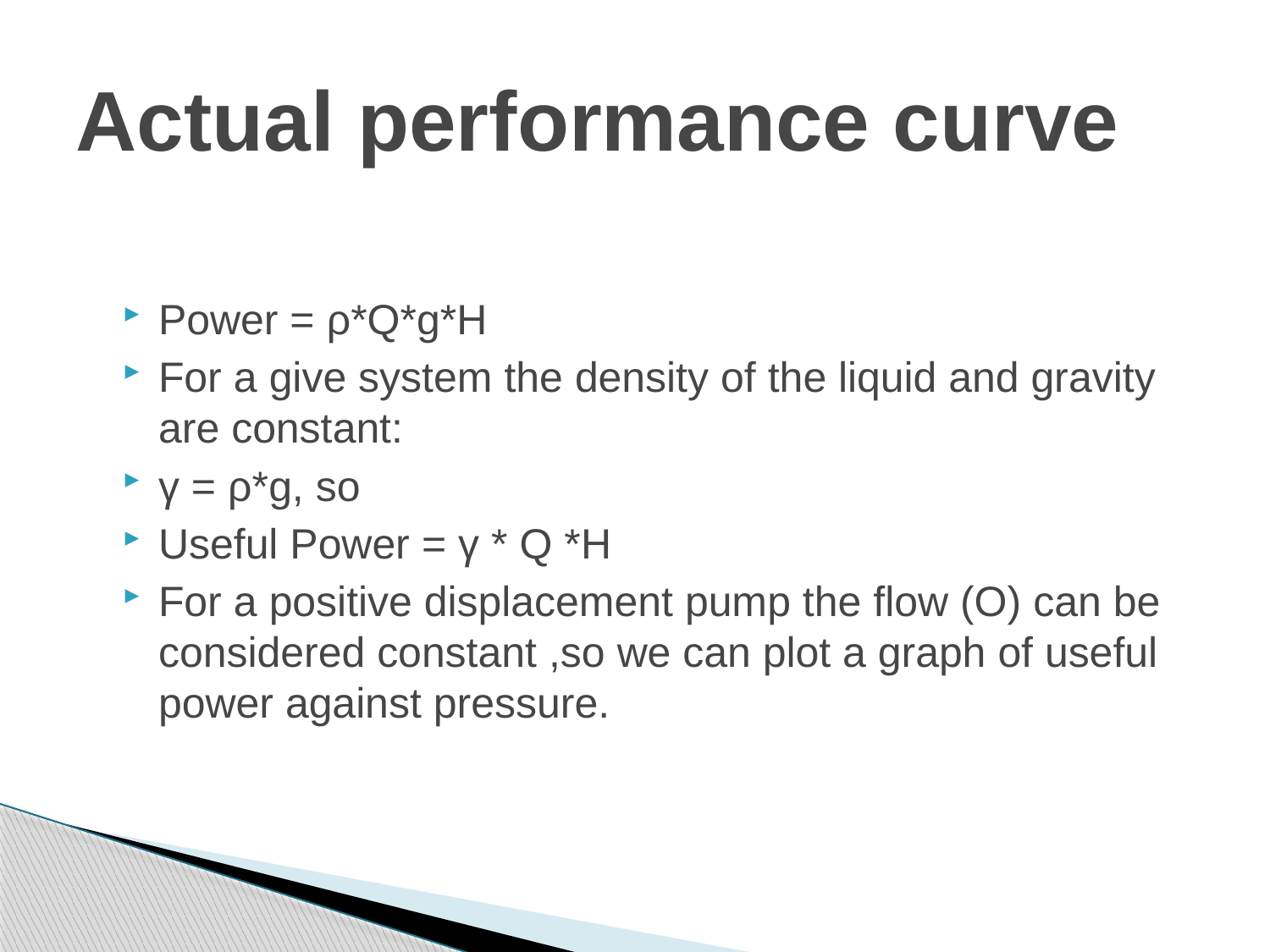

# Actual performance curve
Power = ρ*Q*g*H
For a give system the density of the liquid and gravity are constant:
γ = ρ*g, so
Useful Power = γ * Q *H
For a positive displacement pump the flow (O) can be considered constant ,so we can plot a graph of useful power against pressure.